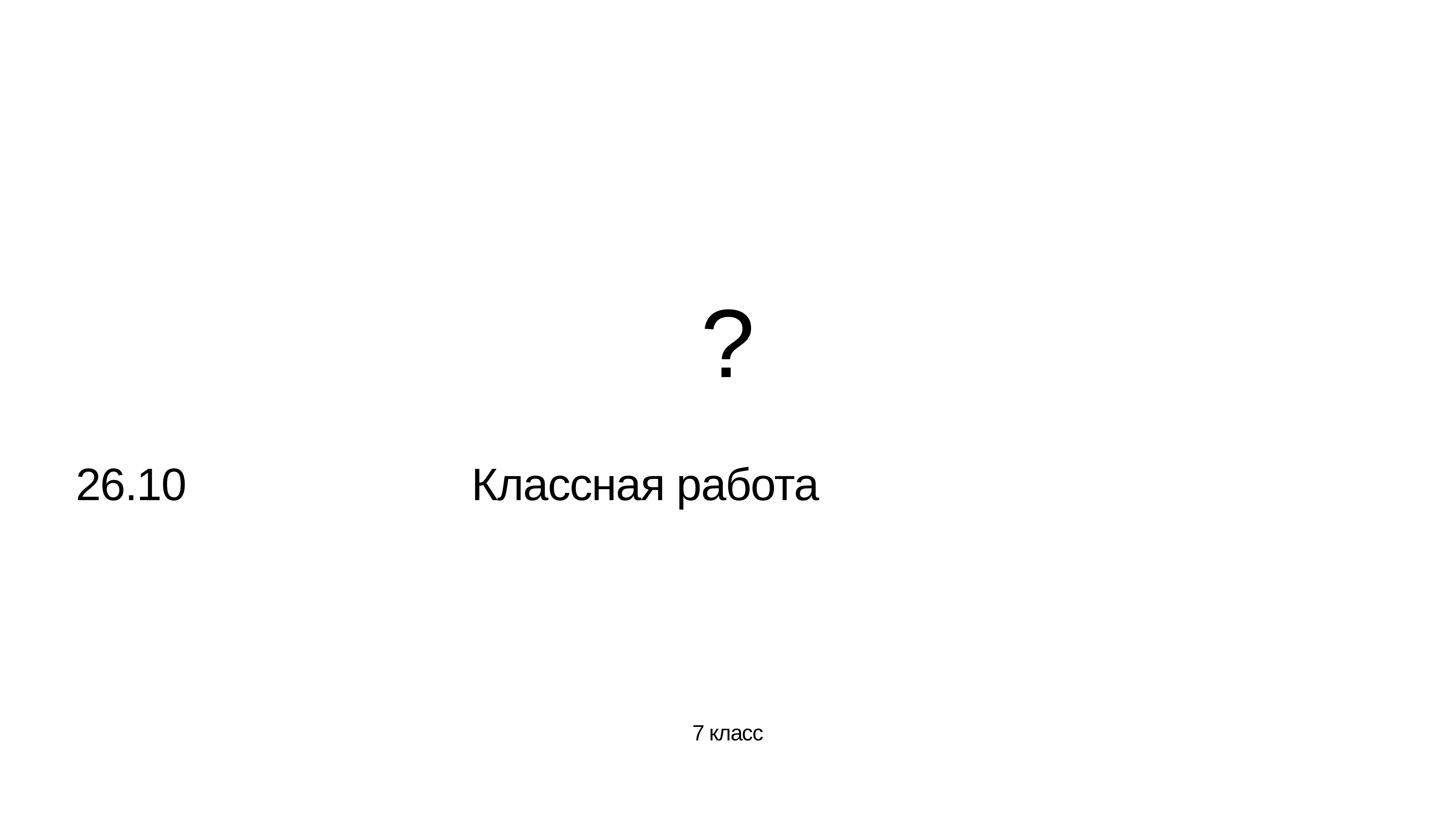

# ?
26.10                        Классная работа
7 класс